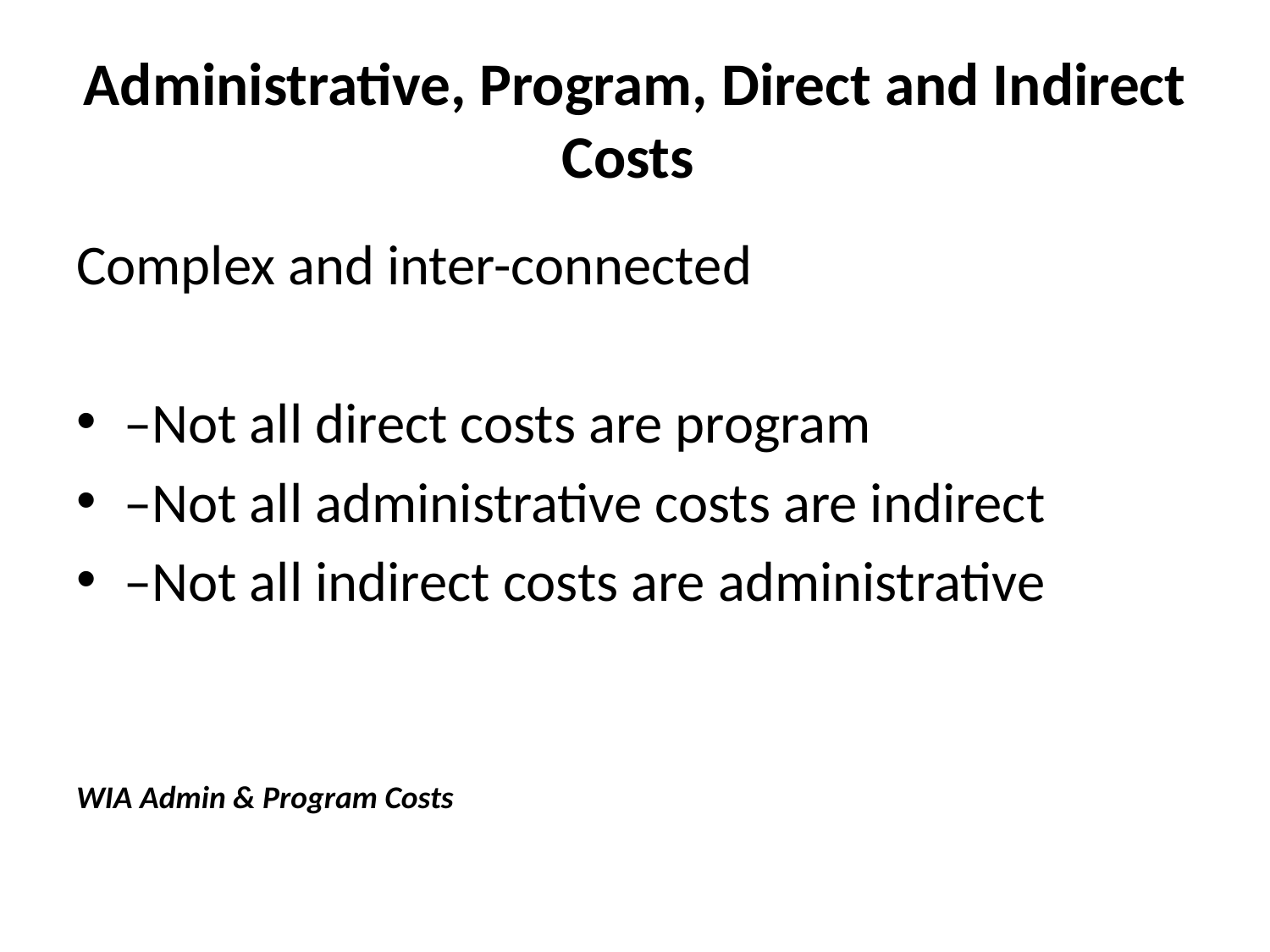

# Administrative, Program, Direct and Indirect Costs
Complex and inter-connected

–Not all direct costs are program
–Not all administrative costs are indirect
–Not all indirect costs are administrative

WIA Admin & Program Costs